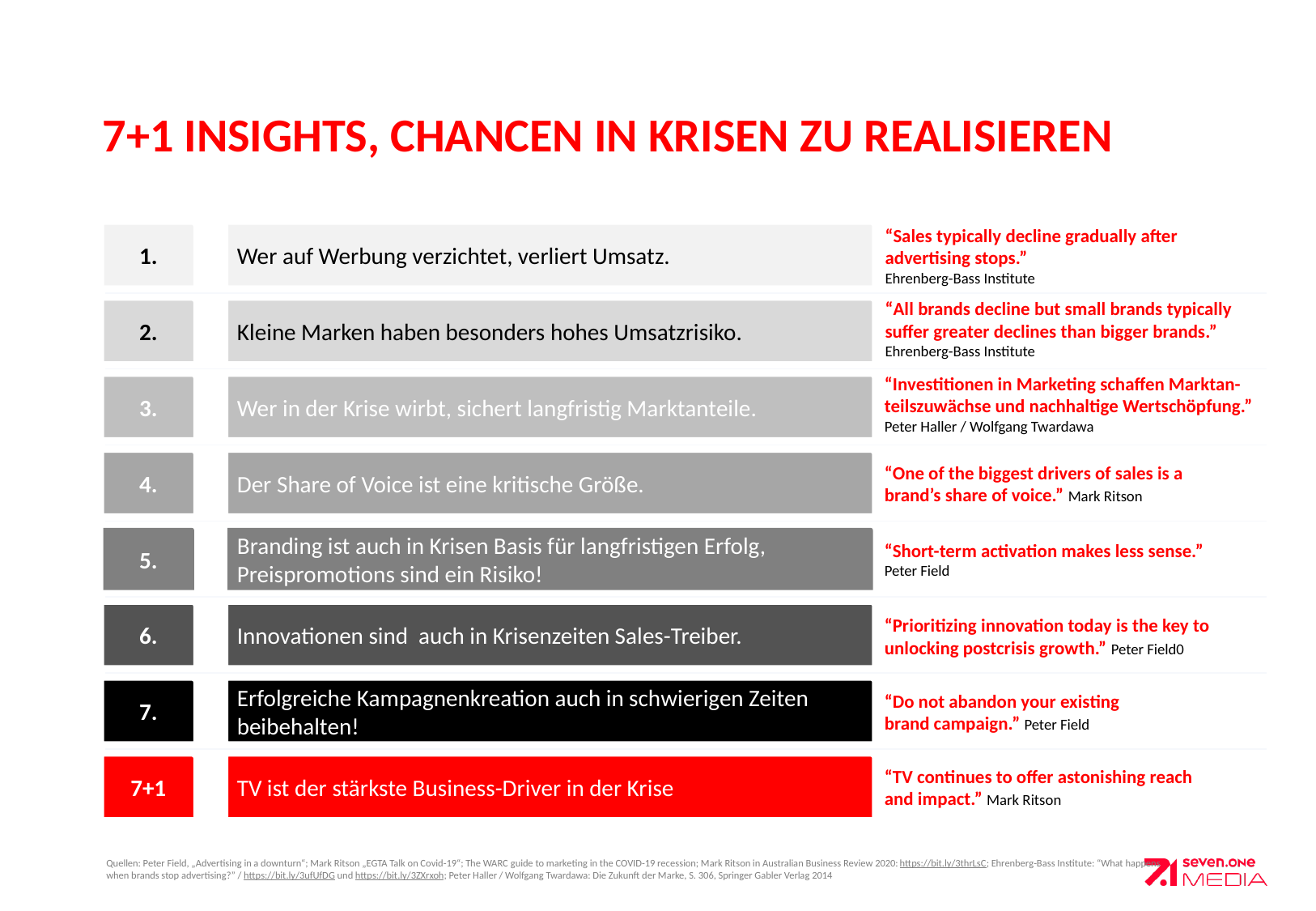

# 7+1 INSIGHTS, CHANCEN IN KRISEN ZU REALISIEREN
“Sales typically decline gradually after advertising stops.”
Ehrenberg-Bass Institute
1.
Wer auf Werbung verzichtet, verliert Umsatz.
“All brands decline but small brands typically suffer greater declines than bigger brands.” Ehrenberg-Bass Institute
2.
Kleine Marken haben besonders hohes Umsatzrisiko.
“Investitionen in Marketing schaffen Marktan-teilszuwächse und nachhaltige Wertschöpfung.”
Peter Haller / Wolfgang Twardawa
3.
Wer in der Krise wirbt, sichert langfristig Marktanteile.
4.
Der Share of Voice ist eine kritische Größe.
“One of the biggest drivers of sales is a brand’s share of voice.” Mark Ritson
5.
Branding ist auch in Krisen Basis für langfristigen Erfolg, Preispromotions sind ein Risiko!
“Short-term activation makes less sense.” Peter Field
6.
Innovationen sind  auch in Krisenzeiten Sales-Treiber.
“Prioritizing innovation today is the key to unlocking postcrisis growth.” Peter Field0
7.
Erfolgreiche Kampagnenkreation auch in schwierigen Zeiten beibehalten!
“Do not abandon your existing brand campaign.” Peter Field
7+1
TV ist der stärkste Business-Driver in der Krise
“TV continues to offer astonishing reach and impact.” Mark Ritson
Quellen: Peter Field, „Advertising in a downturn“; Mark Ritson „EGTA Talk on Covid-19“; The WARC guide to marketing in the COVID-19 recession; Mark Ritson in Australian Business Review 2020: https://bit.ly/3thrLsC; Ehrenberg-Bass Institute: “What happens when brands stop advertising?” / https://bit.ly/3ufUfDG und https://bit.ly/3ZXrxoh; Peter Haller / Wolfgang Twardawa: Die Zukunft der Marke, S. 306, Springer Gabler Verlag 2014